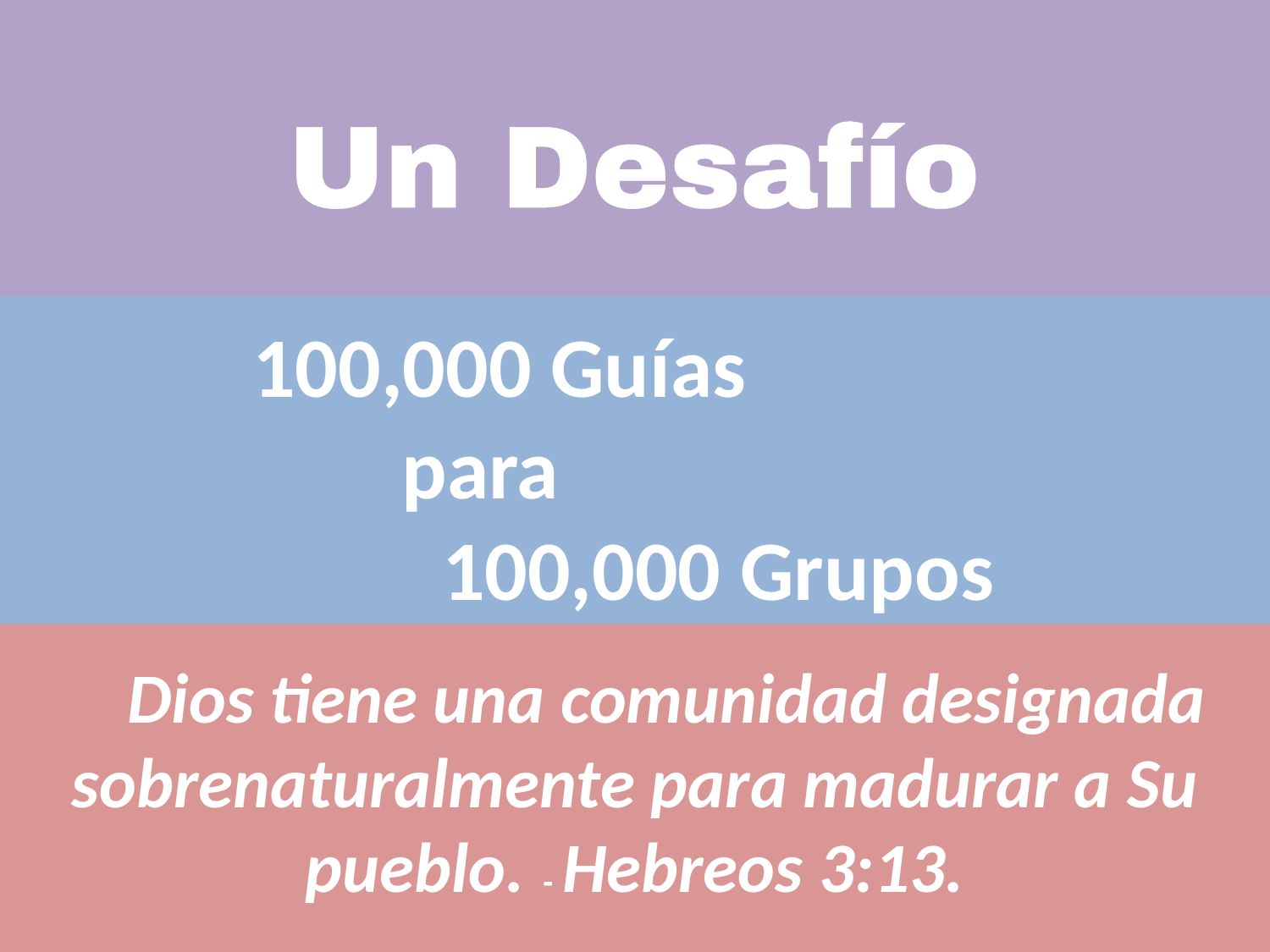

Un Desafío

100,000 Guías                          para                                  100,000 Grupos
Dios tiene una comunidad designada sobrenaturalmente para madurar a Su pueblo.  - Hebreos 3:13.